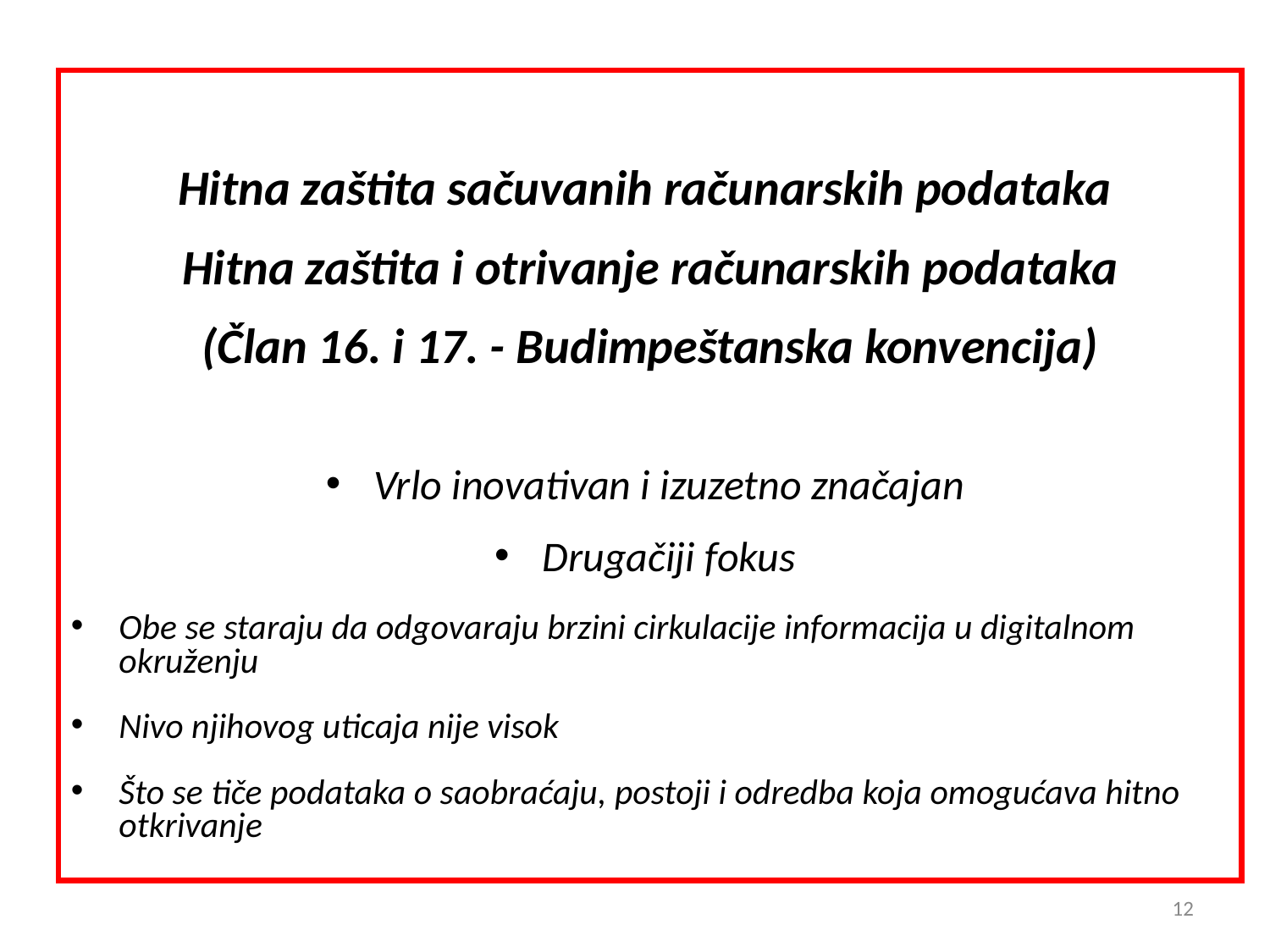

Hitna zaštita sačuvanih računarskih podataka
Hitna zaštita i otrivanje računarskih podataka
(Član 16. i 17. - Budimpeštanska konvencija)

Vrlo inovativan i izuzetno značajan
Drugačiji fokus
Obe se staraju da odgovaraju brzini cirkulacije informacija u digitalnom okruženju
Nivo njihovog uticaja nije visok
Što se tiče podataka o saobraćaju, postoji i odredba koja omogućava hitno otkrivanje
12